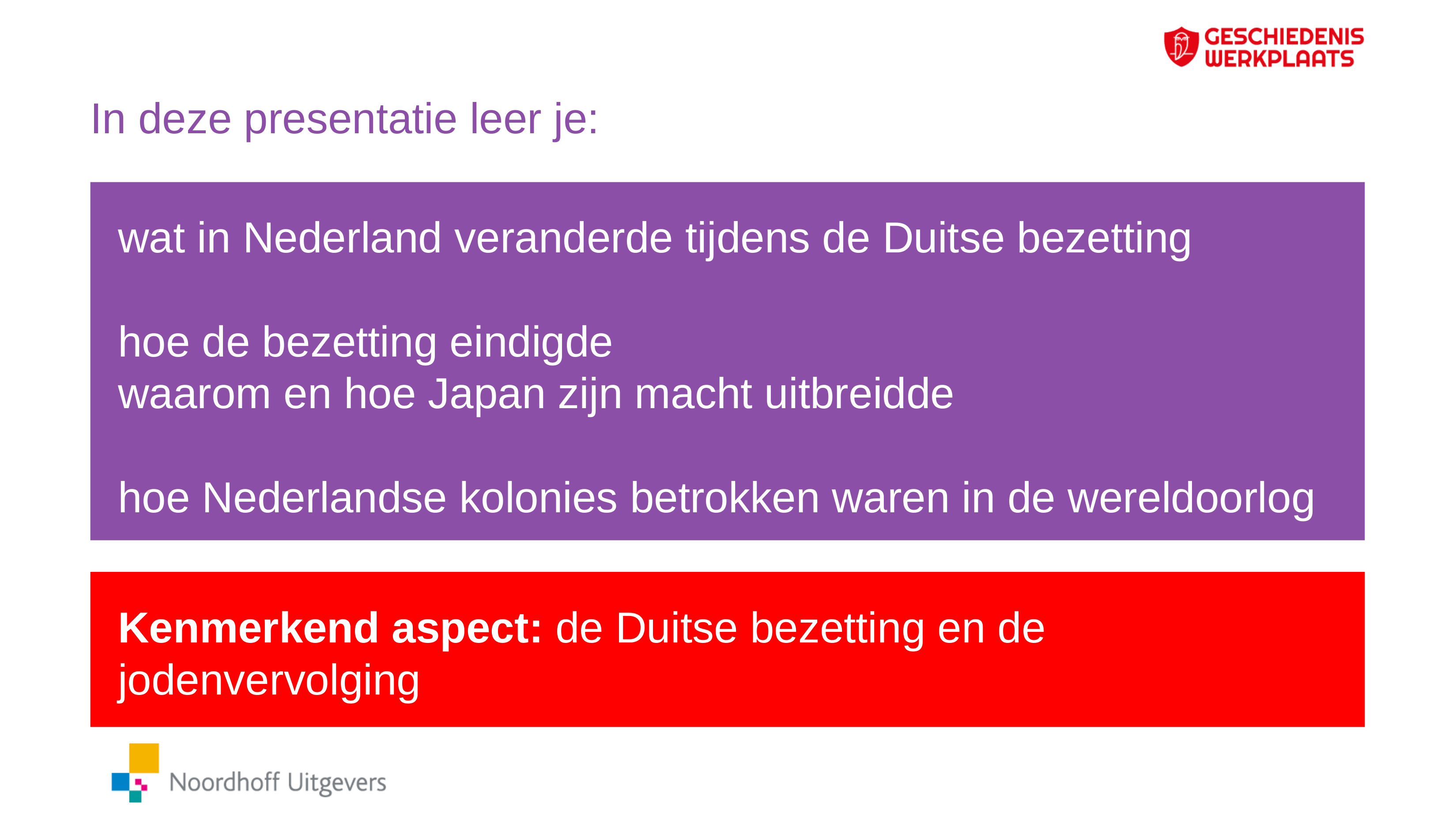

# In deze presentatie leer je:
wat in Nederland veranderde tijdens de Duitse bezetting

hoe de bezetting eindigde
waarom en hoe Japan zijn macht uitbreidde

hoe Nederlandse kolonies betrokken waren in de wereldoorlog
Kenmerkend aspect: de Duitse bezetting en de jodenvervolging